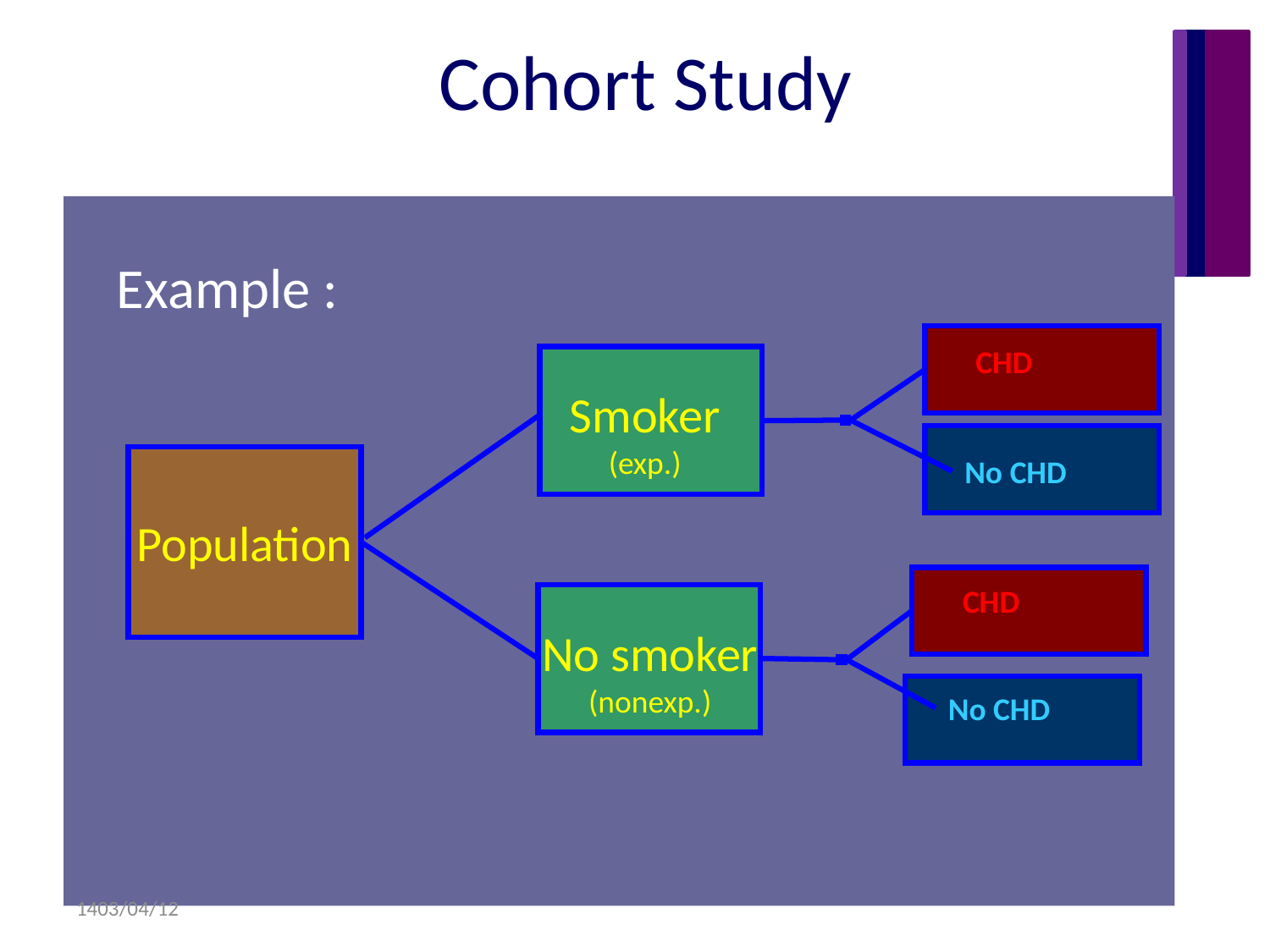

# Cohort Study

Example :

 CHD

Smoker
(exp.)

No CHD

Population

No smoker
(nonexp.)

CHD

No CHD
1403/04/12
Ahmad Naghibzadeh-Tahami